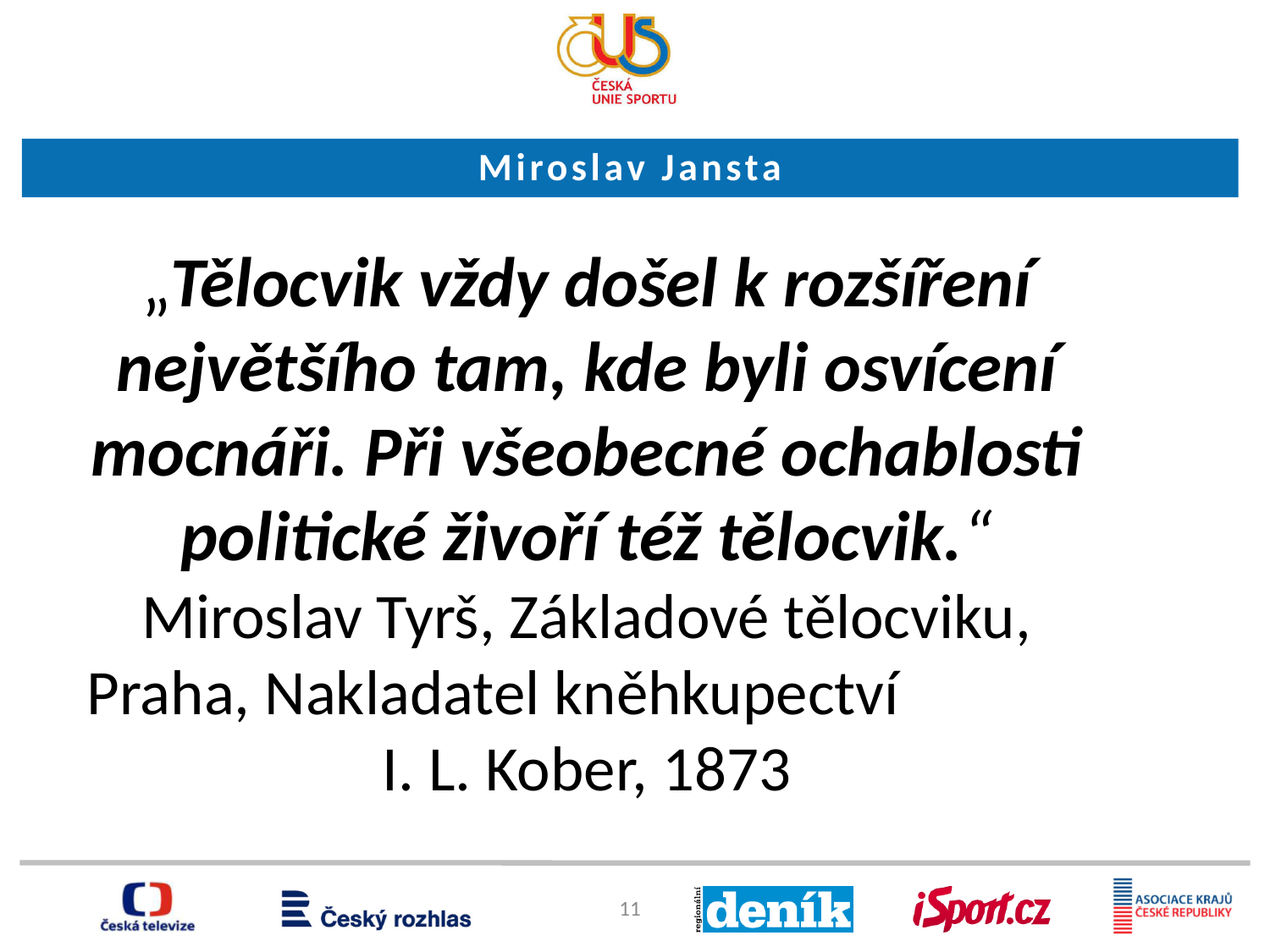

Miroslav Jansta
„Tělocvik vždy došel k rozšíření největšího tam, kde byli osvícení mocnáři. Při všeobecné ochablosti politické živoří též tělocvik.“ Miroslav Tyrš, Základové tělocviku, Praha, Nakladatel kněhkupectví              I. L. Kober, 1873

11